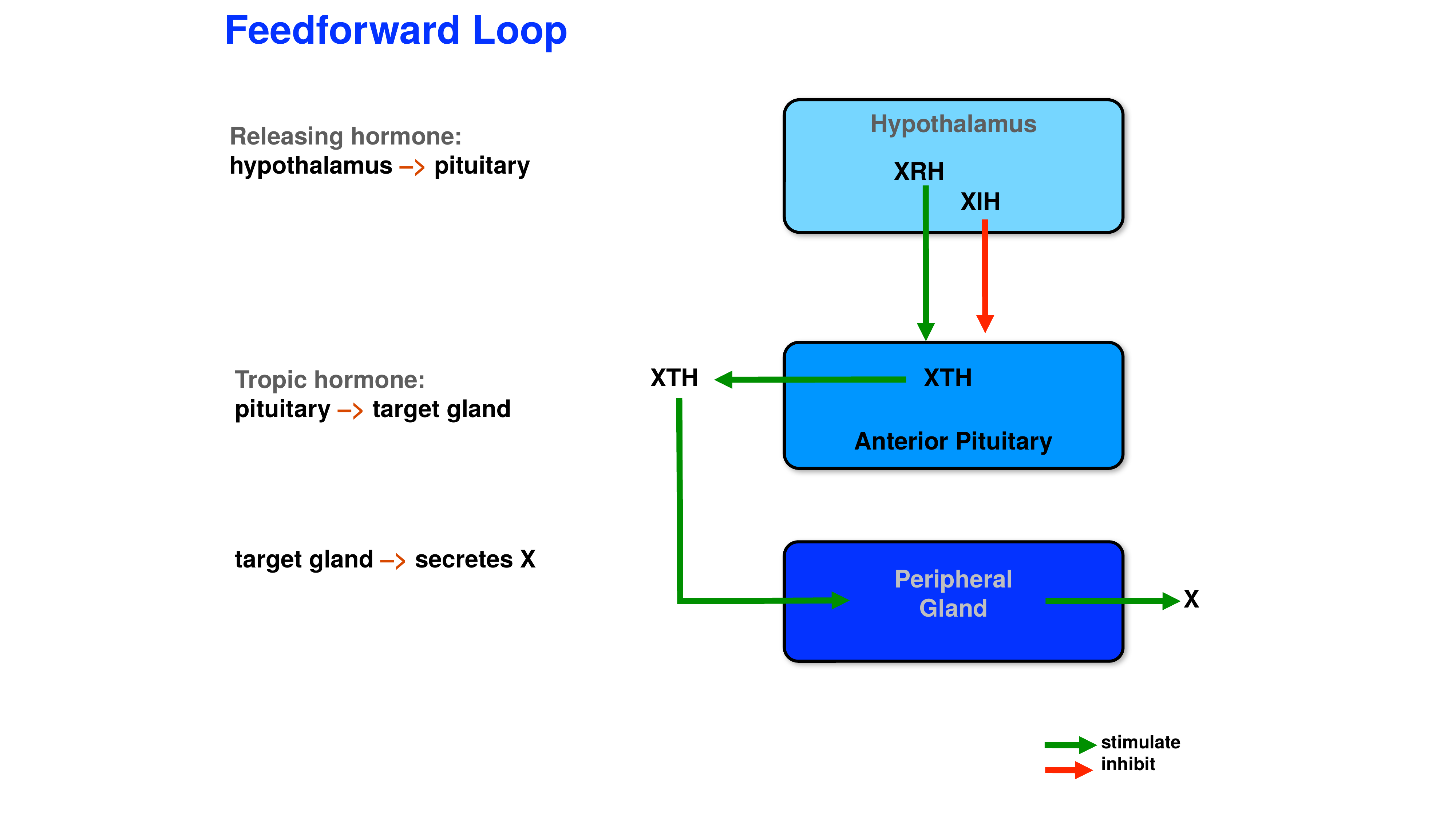

# Feedforward Loop

Hypothalamus
Releasing hormone:
hypothalamus –> pituitary
XRH
XIH

XTH
XTH
Tropic hormone:
pituitary –> target gland

Anterior Pituitary
target gland –> secretes X

Peripheral
Gland
X

stimulate
inhibit